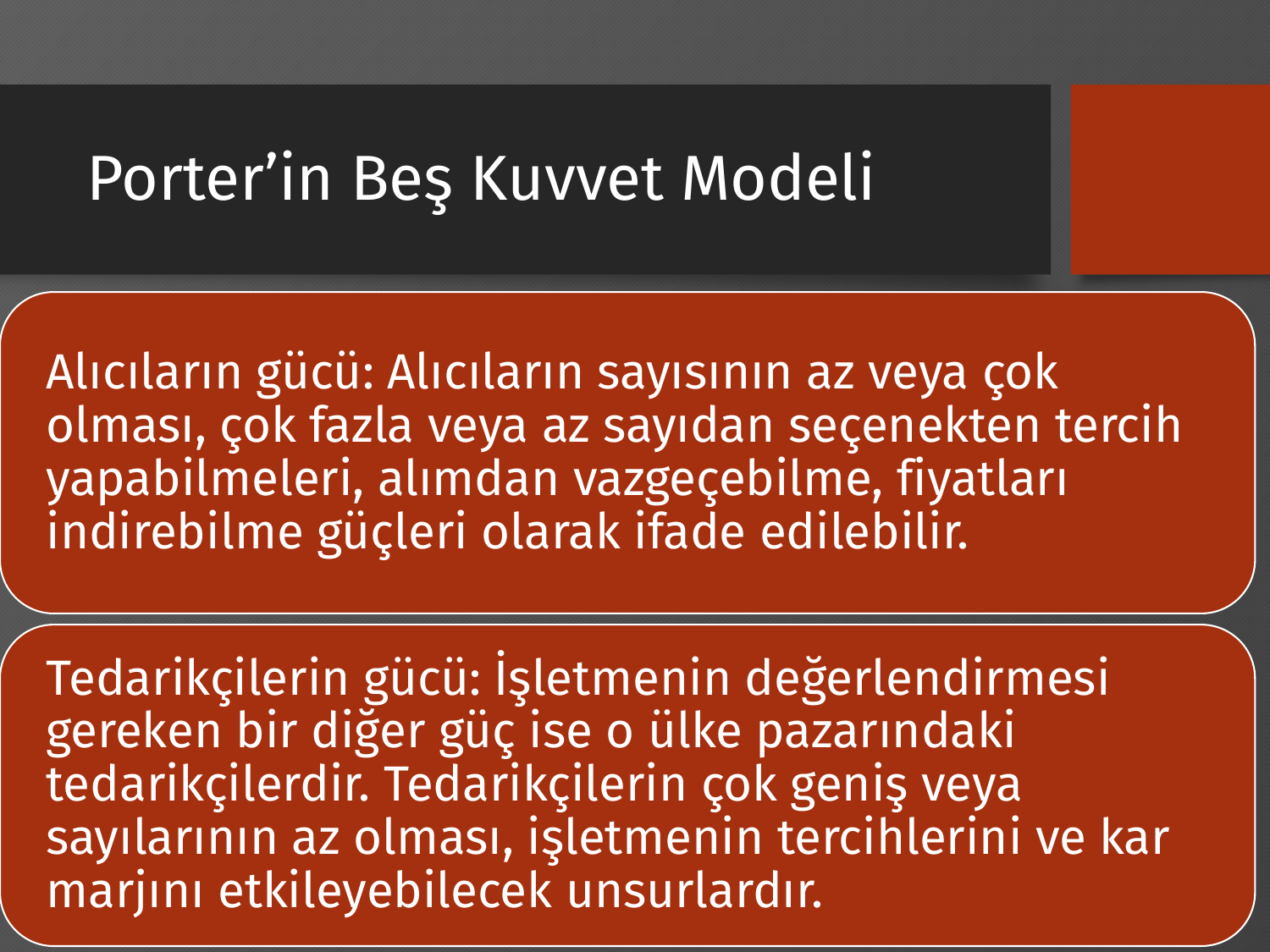

# Porter’in Beş Kuvvet Modeli
Alıcıların gücü: Alıcıların sayısının az veya çok olması, çok fazla veya az sayıdan seçenekten tercih yapabilmeleri, alımdan vazgeçebilme, fiyatları indirebilme güçleri olarak ifade edilebilir.
Tedarikçilerin gücü: İşletmenin değerlendirmesi gereken bir diğer güç ise o ülke pazarındaki tedarikçilerdir. Tedarikçilerin çok geniş veya sayılarının az olması, işletmenin tercihlerini ve kar marjını etkileyebilecek unsurlardır.